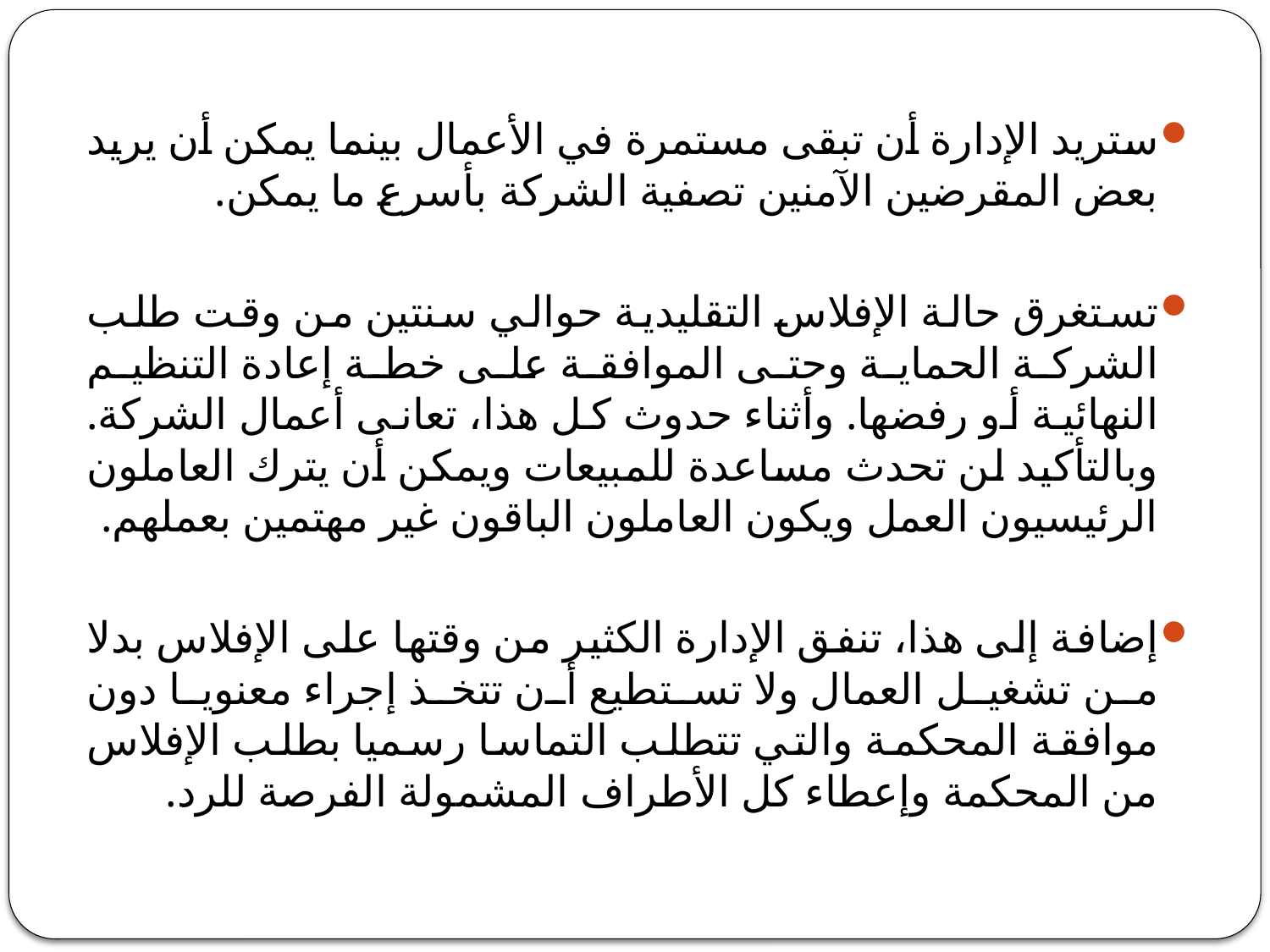

#
ستريد الإدارة أن تبقى مستمرة في الأعمال بينما يمكن أن يريد بعض المقرضين الآمنين تصفية الشركة بأسرع ما يمكن.

تستغرق حالة الإفلاس التقليدية حوالي سنتين من وقت طلب الشركة الحماية وحتى الموافقة على خطة إعادة التنظيم النهائية أو رفضها. وأثناء حدوث كل هذا، تعانى أعمال الشركة. وبالتأكيد لن تحدث مساعدة للمبيعات ويمكن أن يترك العاملون الرئيسيون العمل ويكون العاملون الباقون غير مهتمين بعملهم.

إضافة إلى هذا، تنفق الإدارة الكثير من وقتها على الإفلاس بدلا من تشغيل العمال ولا تستطيع أن تتخذ إجراء معنويا دون موافقة المحكمة والتي تتطلب التماسا رسميا بطلب الإفلاس من المحكمة وإعطاء كل الأطراف المشمولة الفرصة للرد.